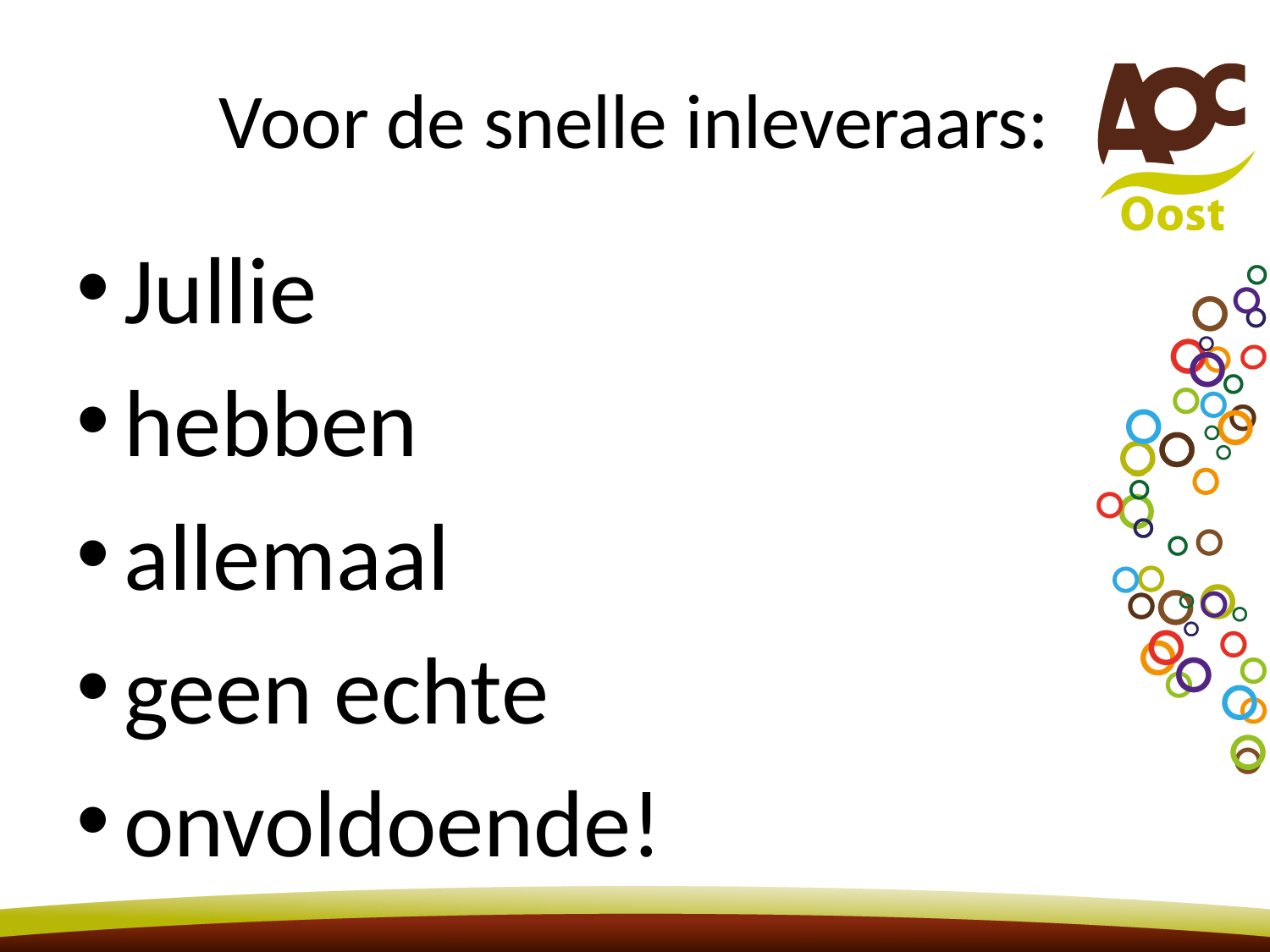

# Voor de snelle inleveraars:
Jullie
hebben
allemaal
geen echte
onvoldoende!